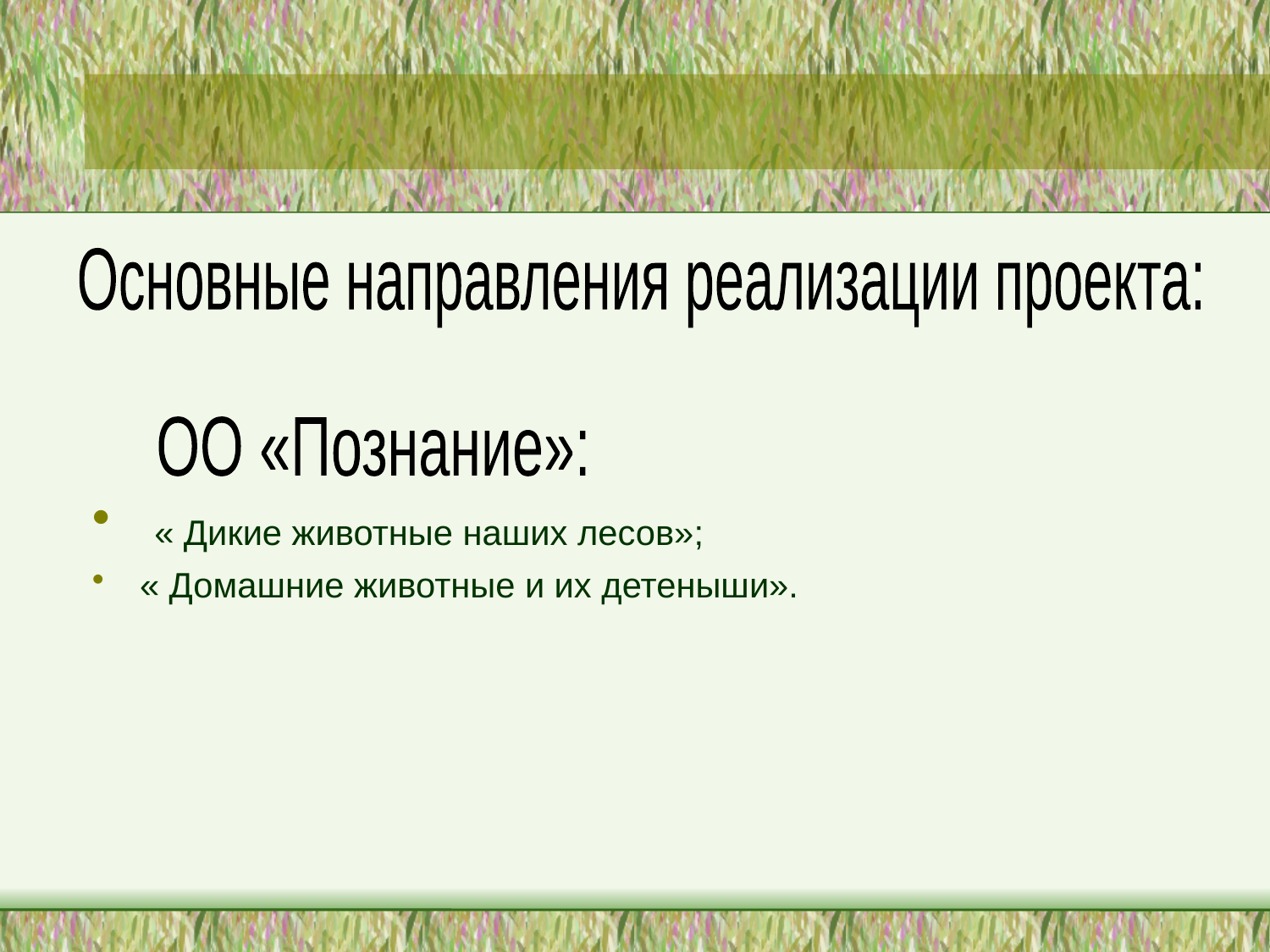

Основные направления реализации проекта:
ОО «Познание»:
 « Дикие животные наших лесов»;
« Домашние животные и их детеныши».